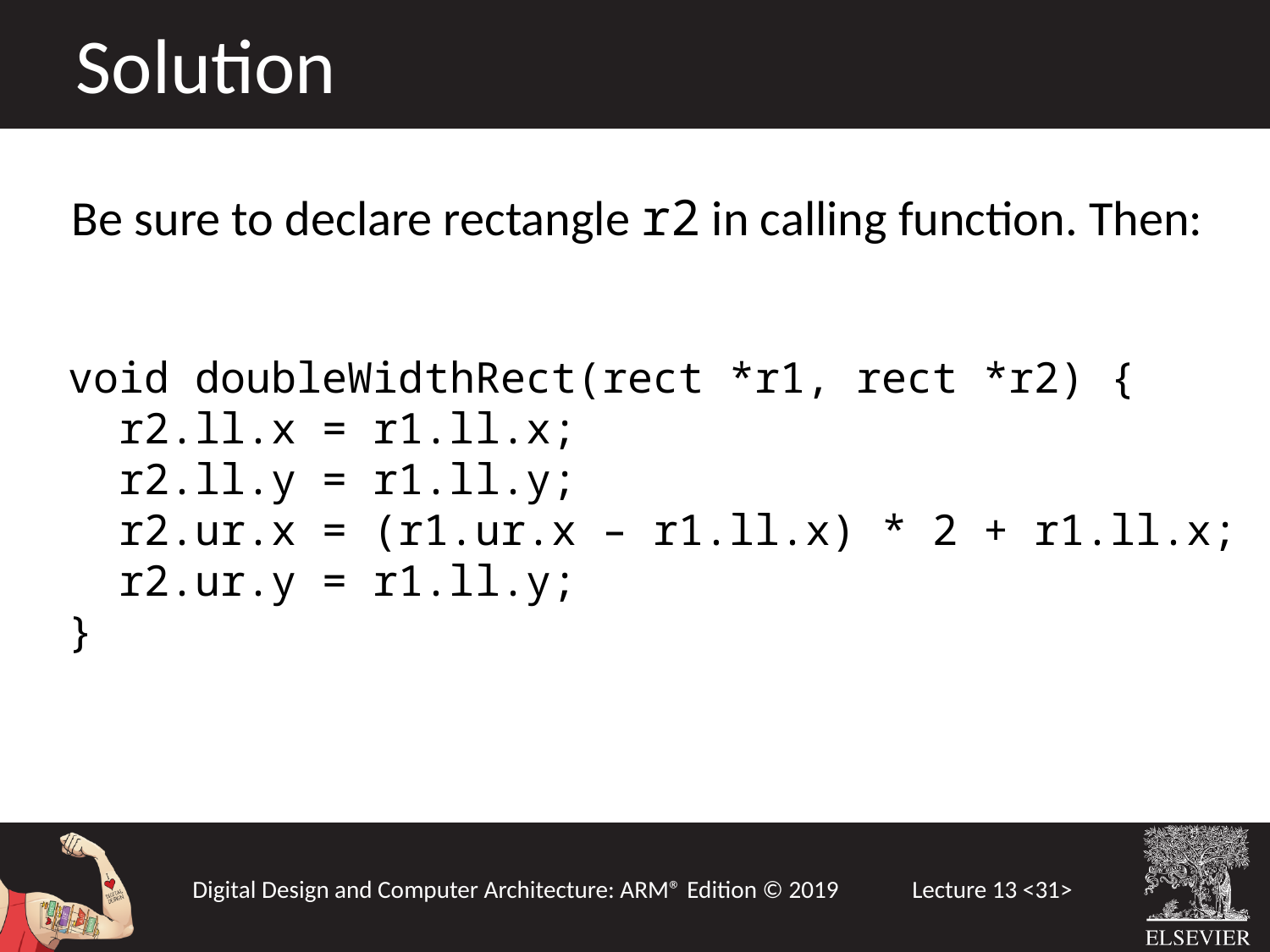

Solution
Be sure to declare rectangle r2 in calling function. Then:

void doubleWidthRect(rect *r1, rect *r2) {
  r2.ll.x = r1.ll.x;
  r2.ll.y = r1.ll.y;
  r2.ur.x = (r1.ur.x – r1.ll.x) * 2 + r1.ll.x;
  r2.ur.y = r1.ll.y;
}